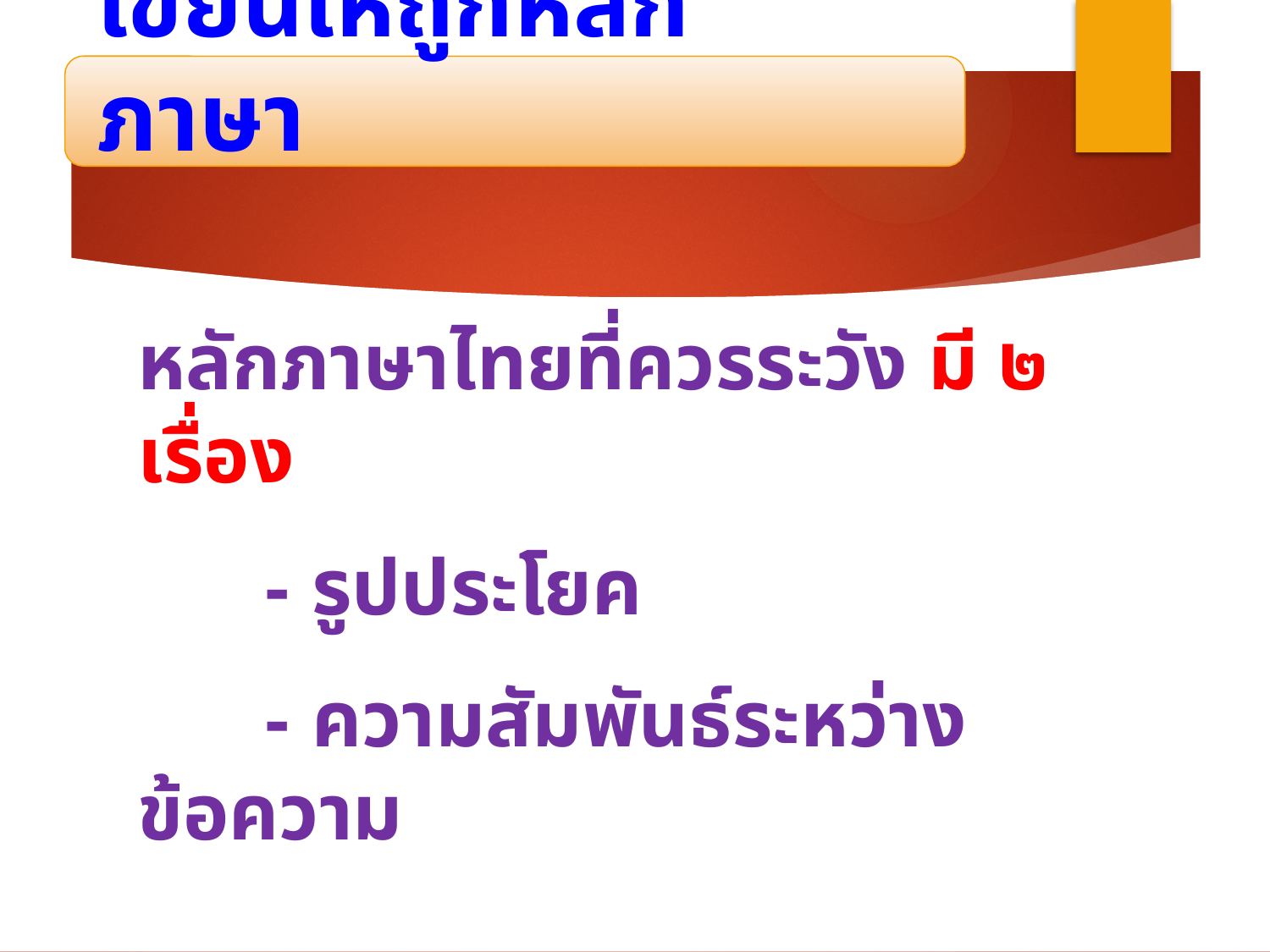

เขียนให้ถูกหลักภาษา
หลักภาษาไทยที่ควรระวัง มี ๒ เรื่อง
	- รูปประโยค
	- ความสัมพันธ์ระหว่างข้อความ